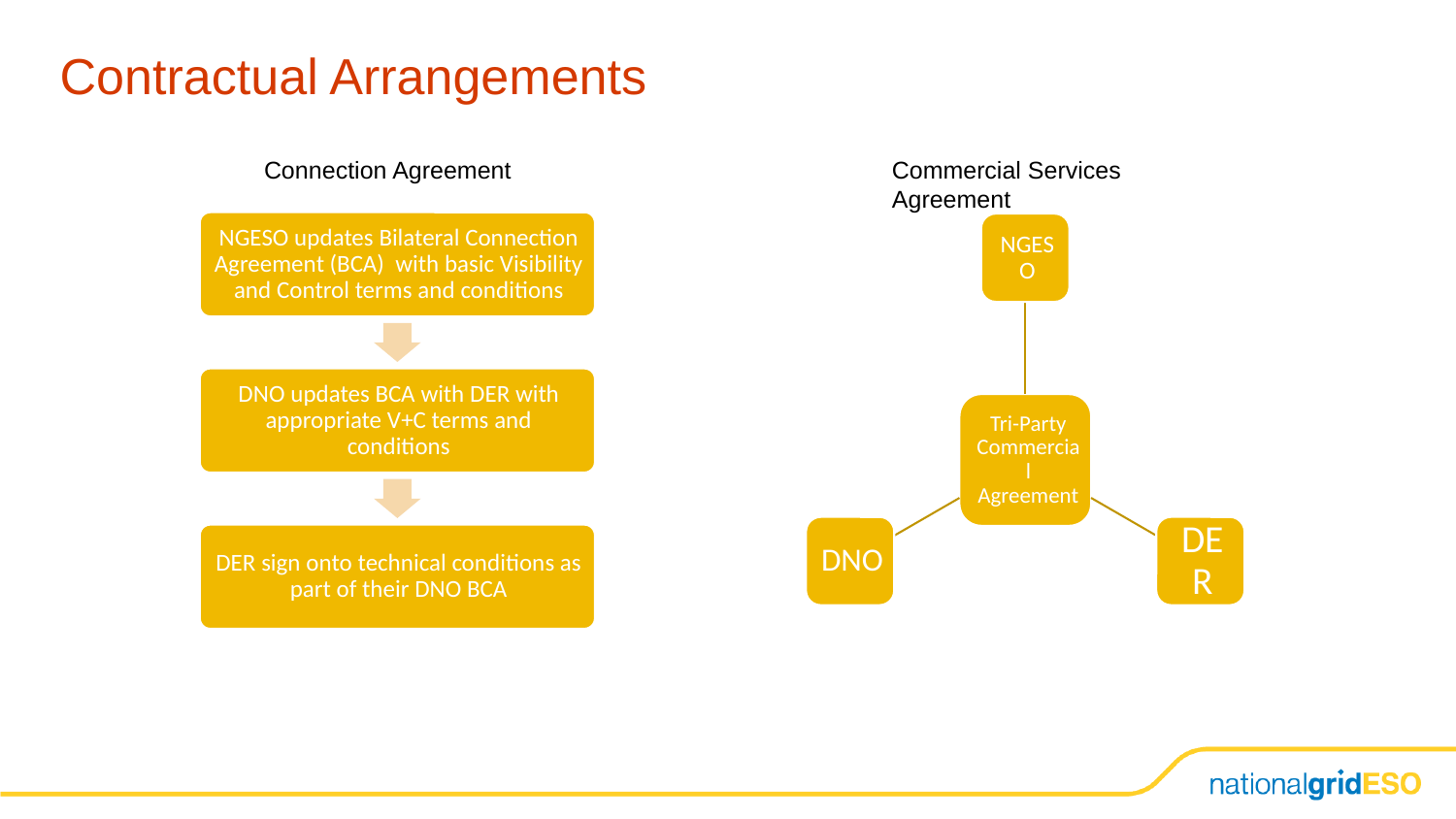

# Contractual Arrangements
Connection Agreement
Commercial Services Agreement
Tri-Party Commercial Agreement
NGESO
DER
DNO
NGESO updates Bilateral Connection Agreement (BCA)  with basic Visibility and Control terms and conditions

DNO updates BCA with DER with appropriate V+C terms and conditions

DER sign onto technical conditions as part of their DNO BCA